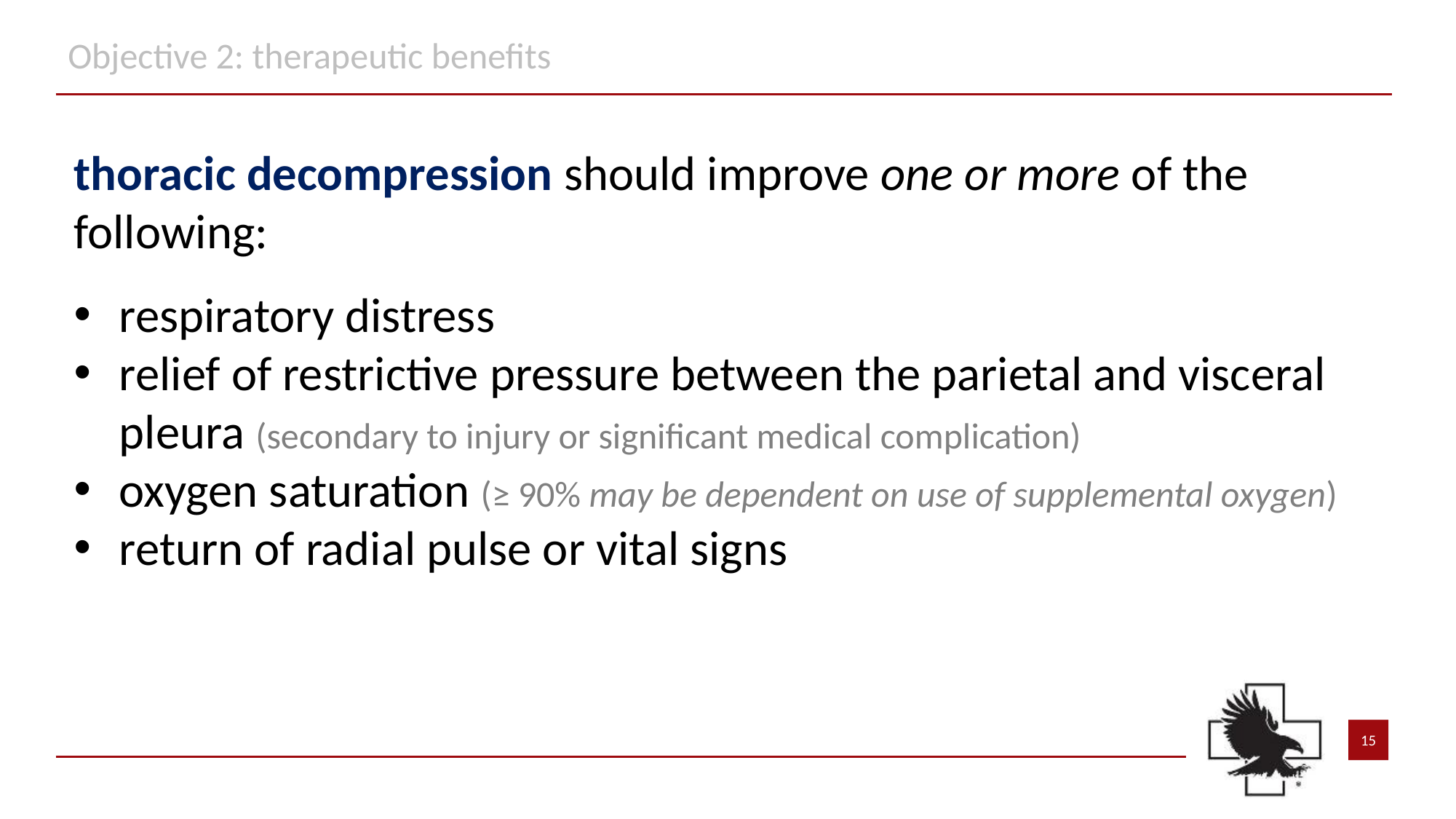

Objective 2: therapeutic benefits
thoracic decompression should improve one or more of the following:

respiratory distress
relief of restrictive pressure between the parietal and visceral pleura (secondary to injury or significant medical complication)
oxygen saturation (≥ 90% may be dependent on use of supplemental oxygen)
return of radial pulse or vital signs
15